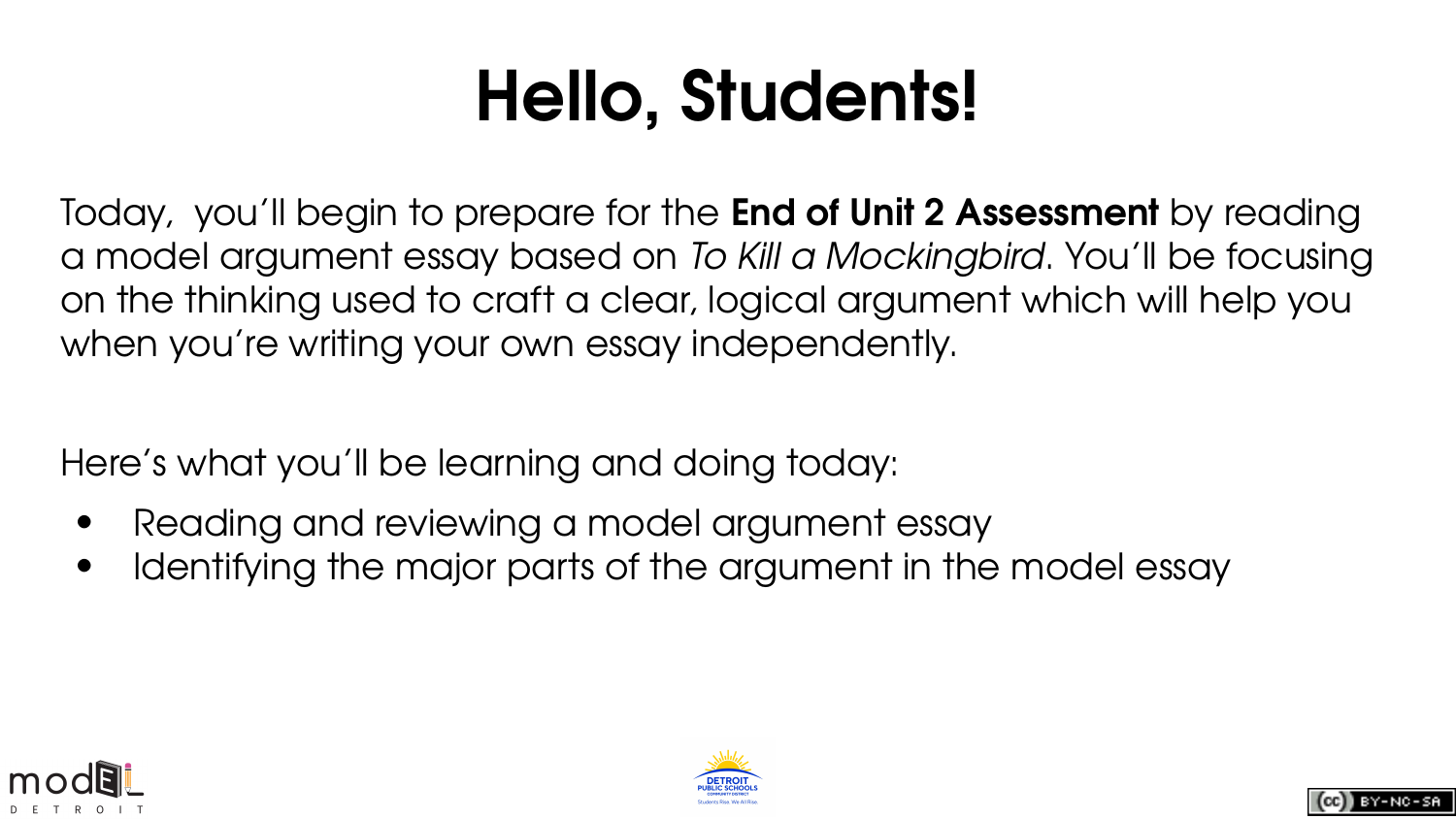

# Hello, Students!
Today,  you’ll begin to prepare for the End of Unit 2 Assessment by reading a model argument essay based on To Kill a Mockingbird. You’ll be focusing on the thinking used to craft a clear, logical argument which will help you when you’re writing your own essay independently.

Here’s what you’ll be learning and doing today:
Reading and reviewing a model argument essay
Identifying the major parts of the argument in the model essay